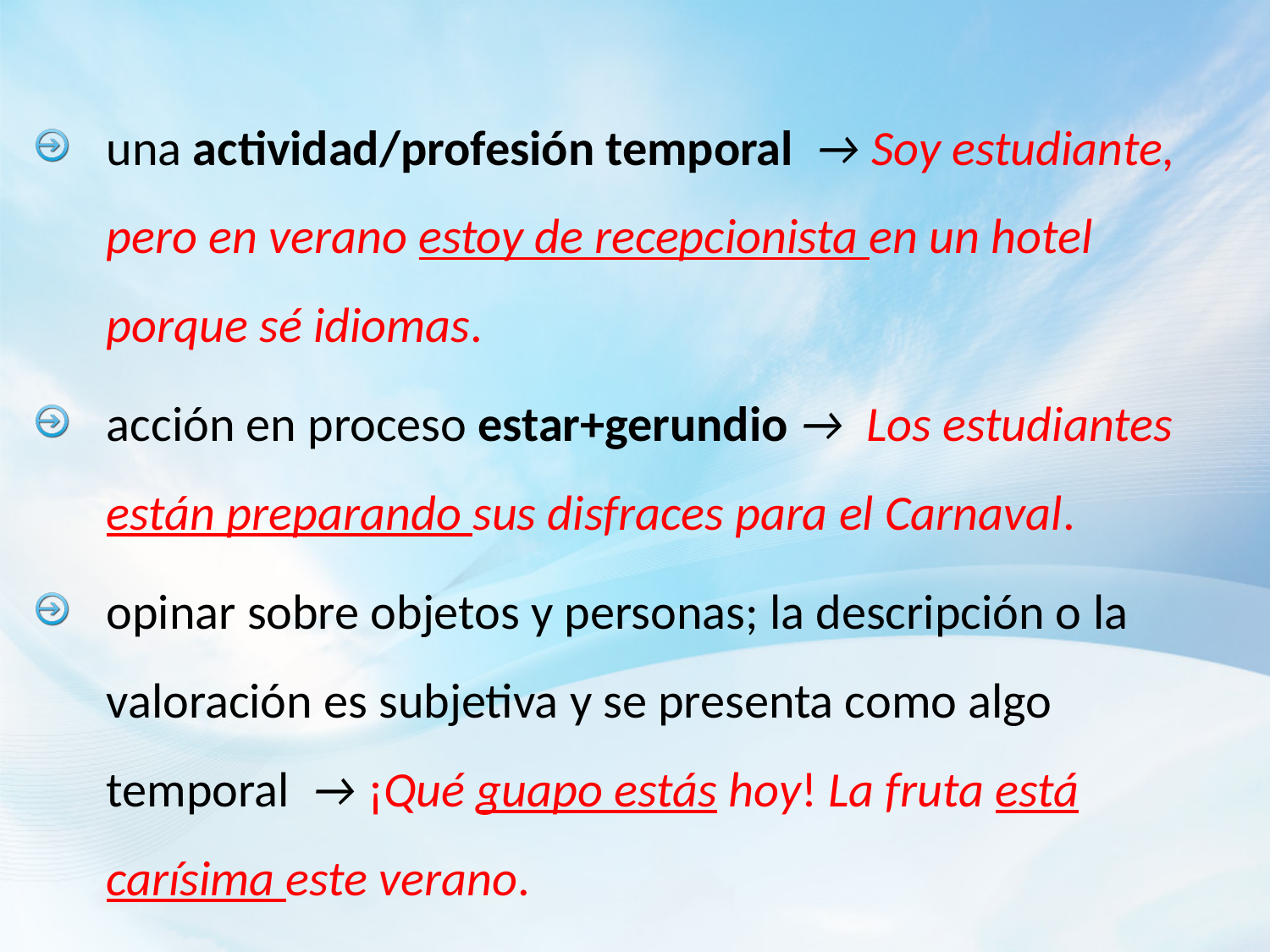

una actividad/profesión temporal  → Soy estudiante, pero en verano estoy de recepcionista en un hotel porque sé idiomas.
acción en proceso estar+gerundio →  Los estudiantes están preparando sus disfraces para el Carnaval.
opinar sobre objetos y personas; la descripción o la valoración es subjetiva y se presenta como algo temporal  → ¡Qué guapo estás hoy! La fruta está carísima este verano.